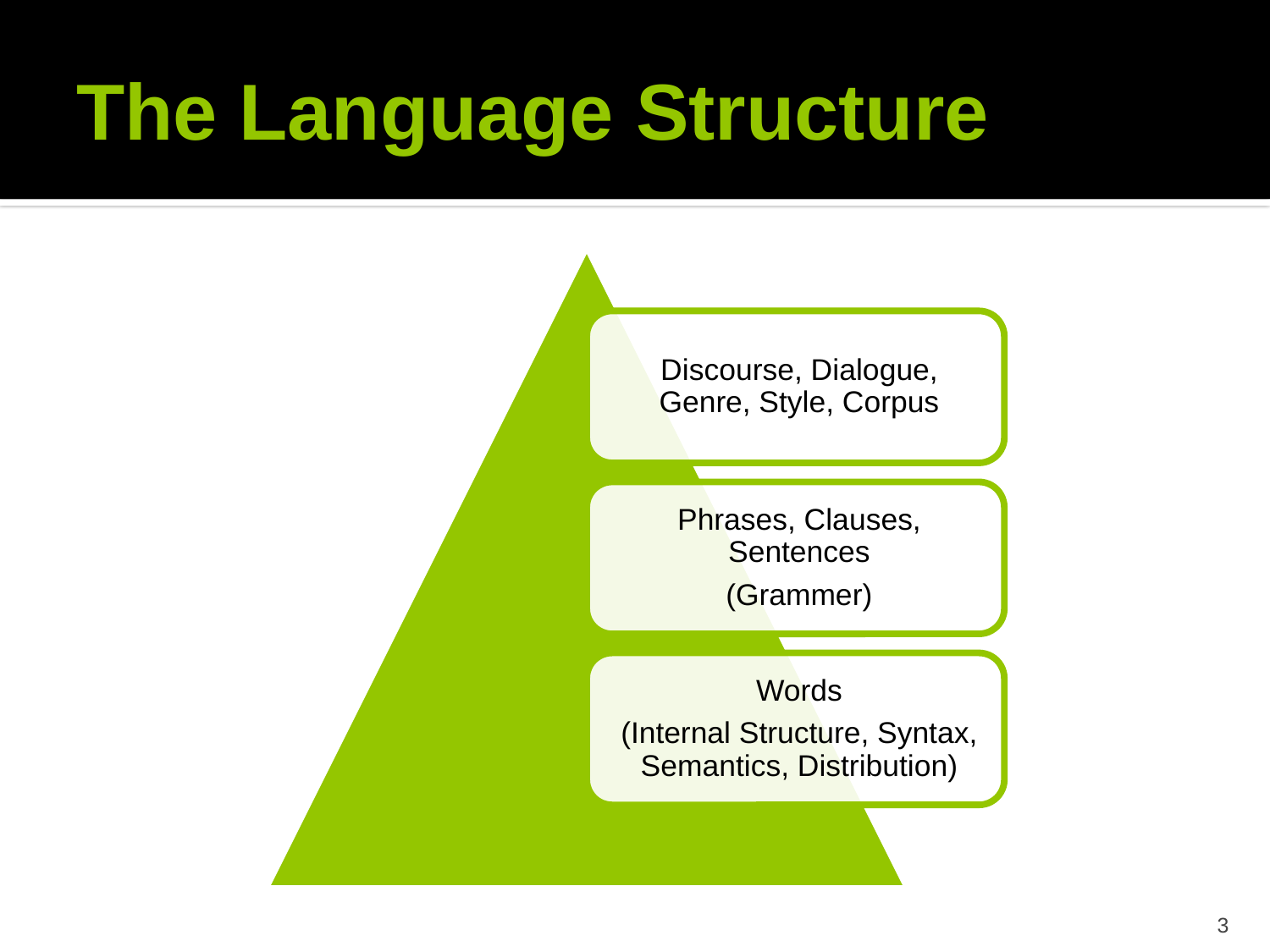

# The Language Structure
Discourse, Dialogue, Genre, Style, Corpus
Phrases, Clauses, Sentences
(Grammer)
Words
(Internal Structure, Syntax, Semantics, Distribution)
3